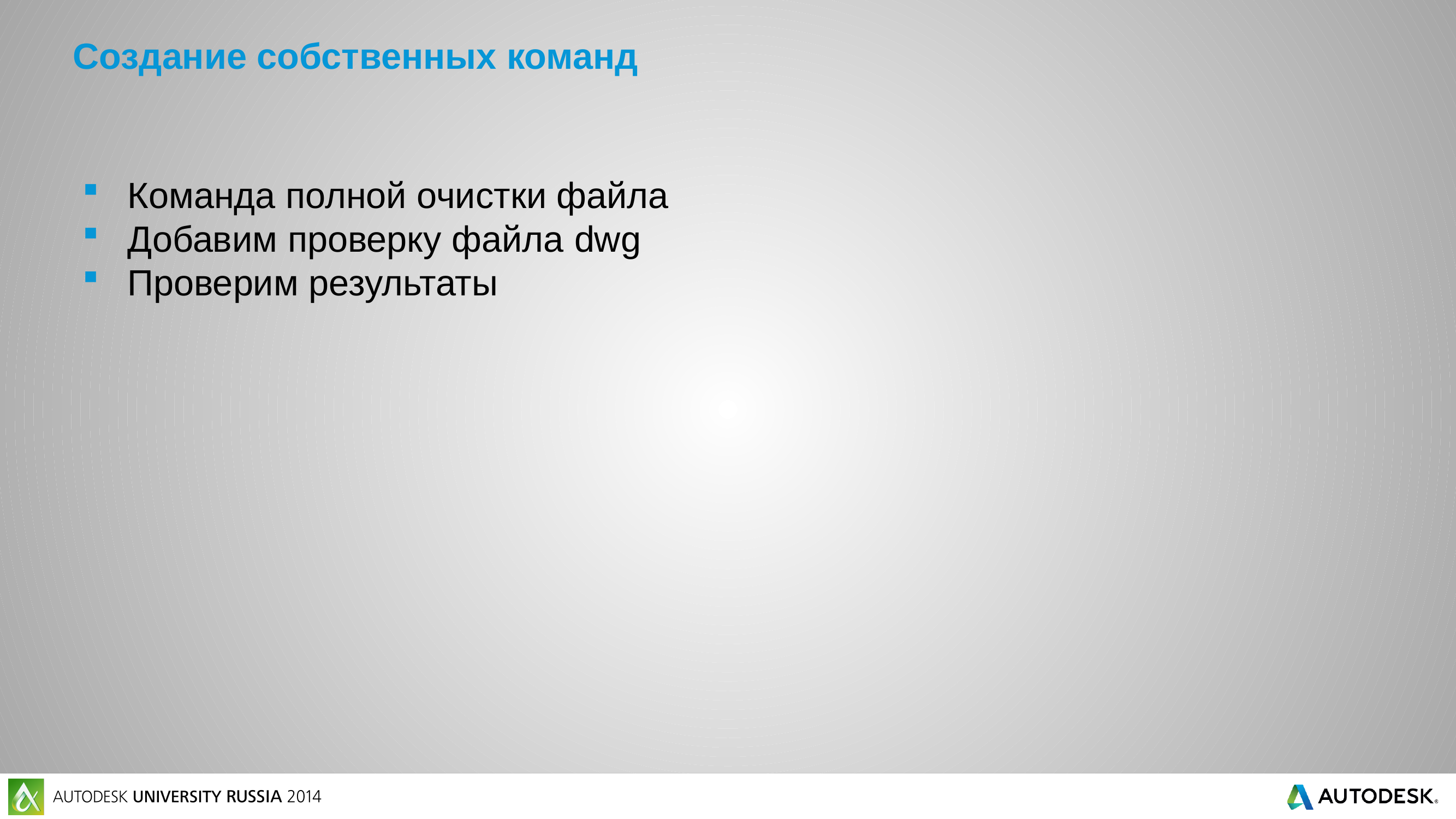

# Создание собственных команд
Команда полной очистки файла
Добавим проверку файла dwg
Проверим результаты